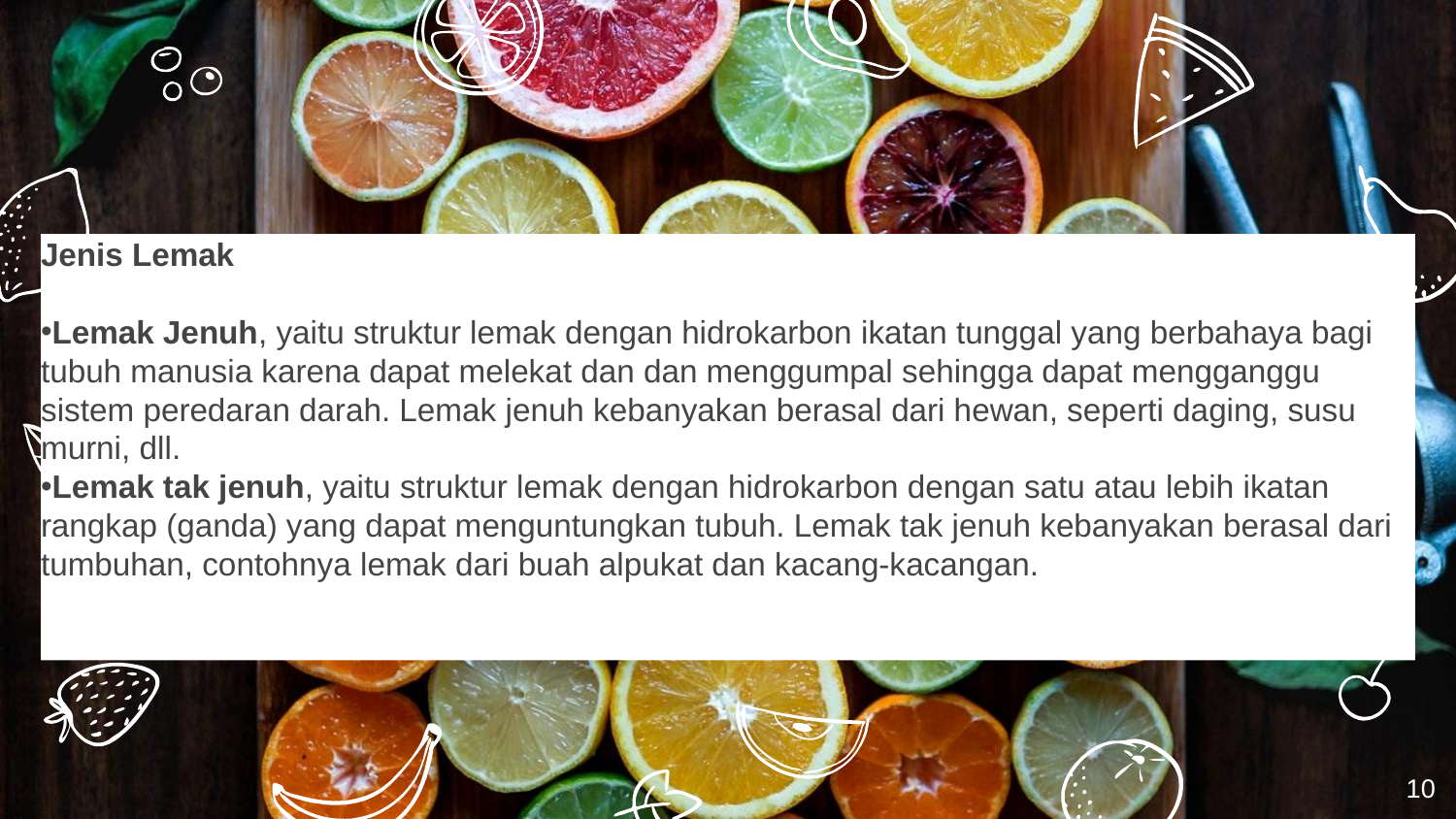

Jenis Lemak

Lemak Jenuh, yaitu struktur lemak dengan hidrokarbon ikatan tunggal yang berbahaya bagi tubuh manusia karena dapat melekat dan dan menggumpal sehingga dapat mengganggu sistem peredaran darah. Lemak jenuh kebanyakan berasal dari hewan, seperti daging, susu murni, dll.
Lemak tak jenuh, yaitu struktur lemak dengan hidrokarbon dengan satu atau lebih ikatan rangkap (ganda) yang dapat menguntungkan tubuh. Lemak tak jenuh kebanyakan berasal dari tumbuhan, contohnya lemak dari buah alpukat dan kacang-kacangan.

.
10